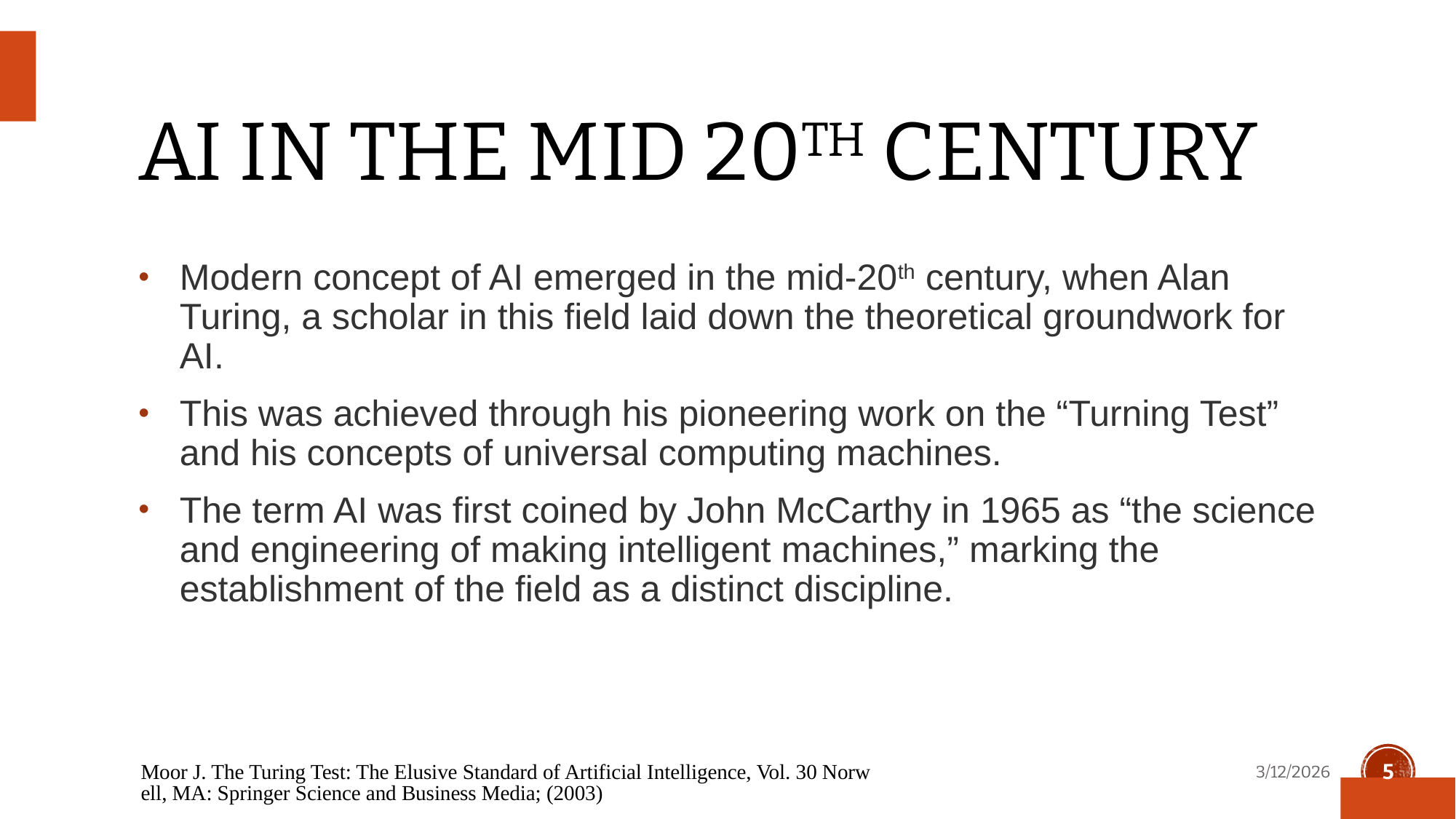

# AI in the mid 20th century
Modern concept of AI emerged in the mid-20th century, when Alan Turing, a scholar in this field laid down the theoretical groundwork for AI.
This was achieved through his pioneering work on the “Turning Test” and his concepts of universal computing machines.
The term AI was first coined by John McCarthy in 1965 as “the science and engineering of making intelligent machines,” marking the establishment of the field as a distinct discipline.

Moor J. The Turing Test: The Elusive Standard of Artificial Intelligence, Vol. 30 Norwell, MA: Springer Science and Business Media; (2003)
3/12/2026
5